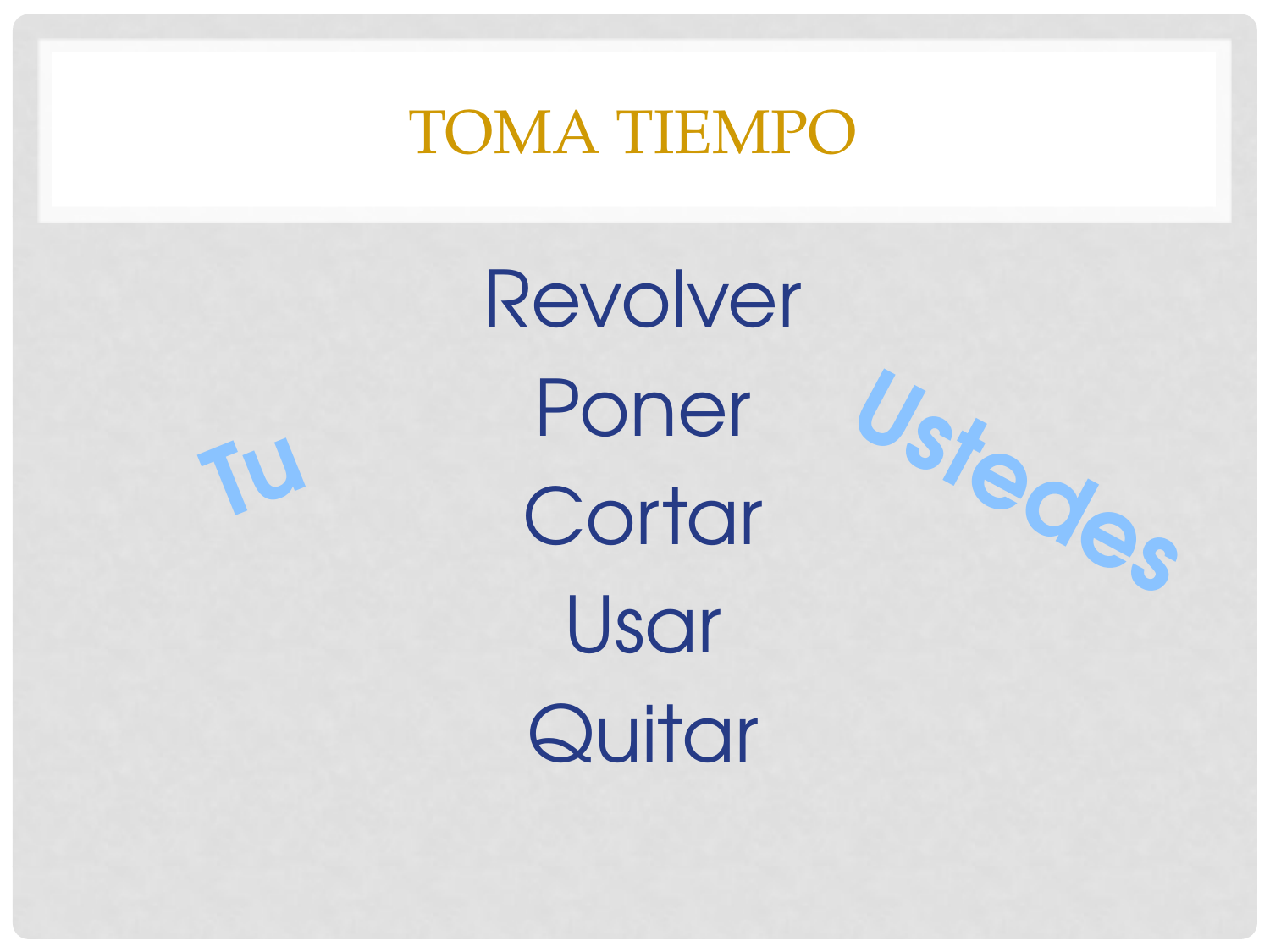

# Toma tiempo
Revolver
Poner
Cortar
Usar
Quitar
Tu
Ustedes